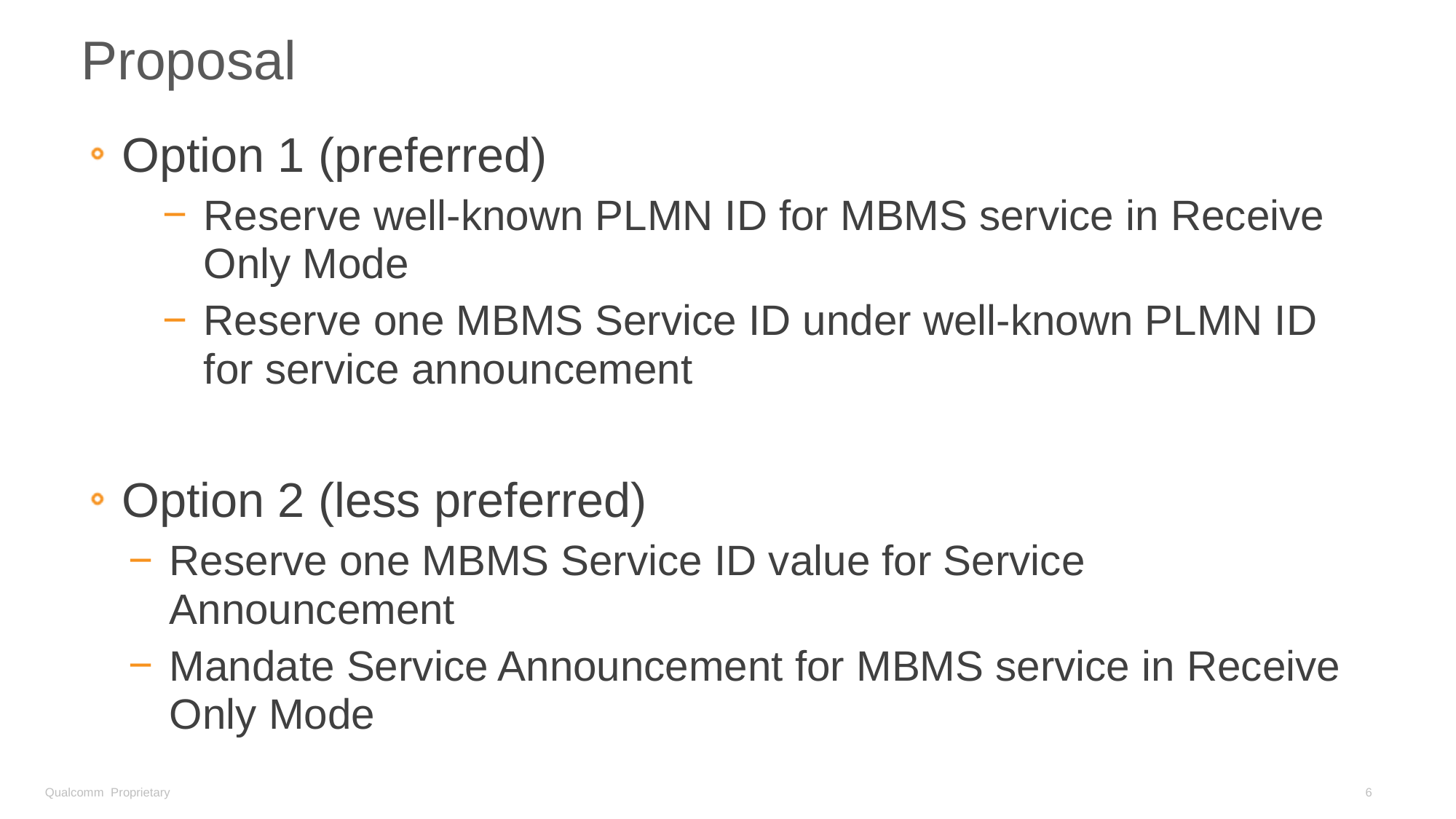

# Proposal
Option 1 (preferred)
Reserve well-known PLMN ID for MBMS service in Receive Only Mode
Reserve one MBMS Service ID under well-known PLMN ID for service announcement

Option 2 (less preferred)
Reserve one MBMS Service ID value for Service Announcement
Mandate Service Announcement for MBMS service in Receive Only Mode